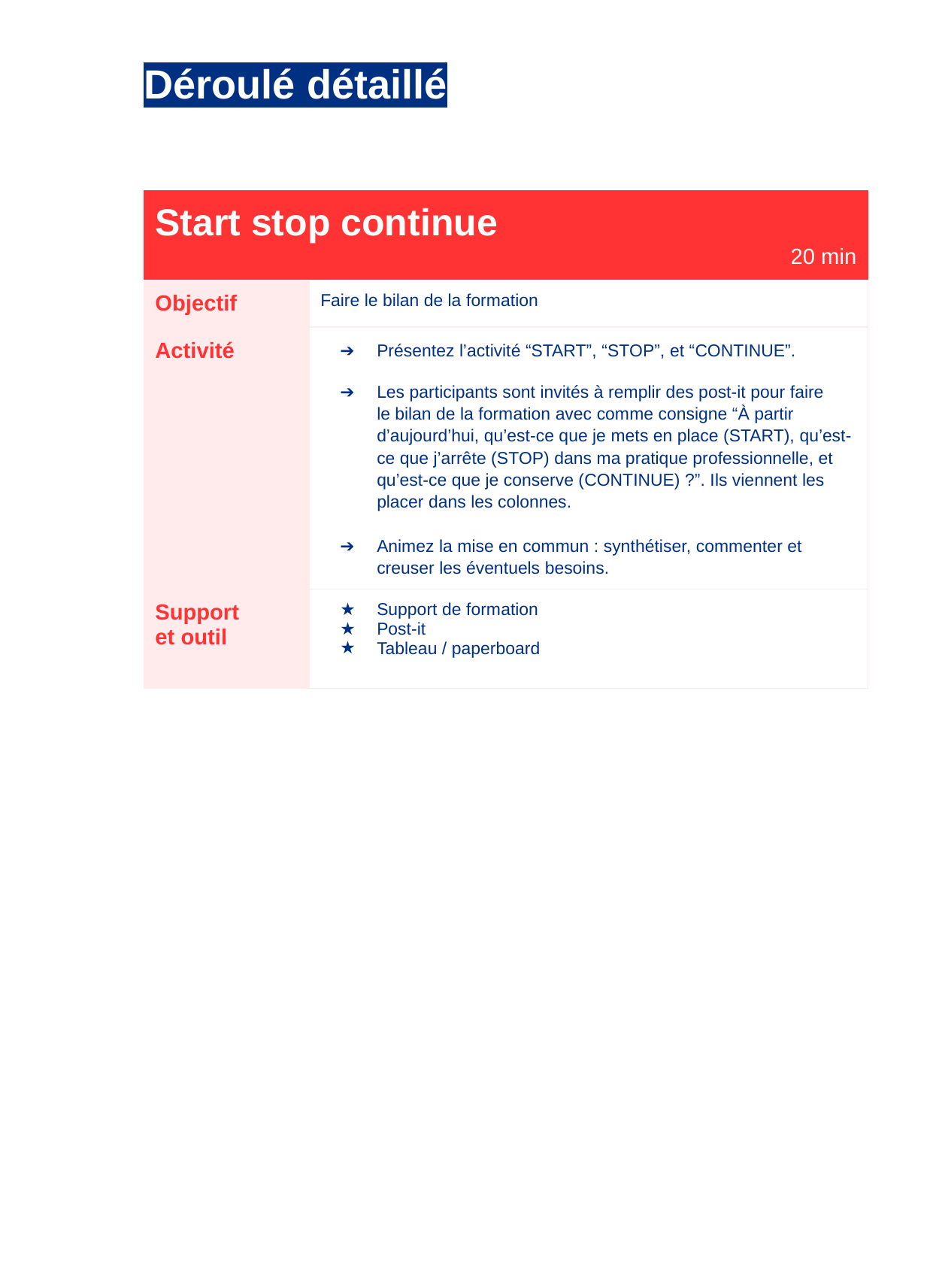

Déroulé détaillé
| Start stop continue 20 min |  |
| --- | --- |
| Objectif | Faire le bilan de la formation |
| Activité | Présentez l’activité “START”, “STOP”, et “CONTINUE”. Les participants sont invités à remplir des post-it pour faire le bilan de la formation avec comme consigne “À partir d’aujourd’hui, qu’est-ce que je mets en place (START), qu’est-ce que j’arrête (STOP) dans ma pratique professionnelle, et qu’est-ce que je conserve (CONTINUE) ?”. Ils viennent les placer dans les colonnes. Animez la mise en commun : synthétiser, commenter et creuser les éventuels besoins. |
| Support et outil | Support de formation Post-it Tableau / paperboard |